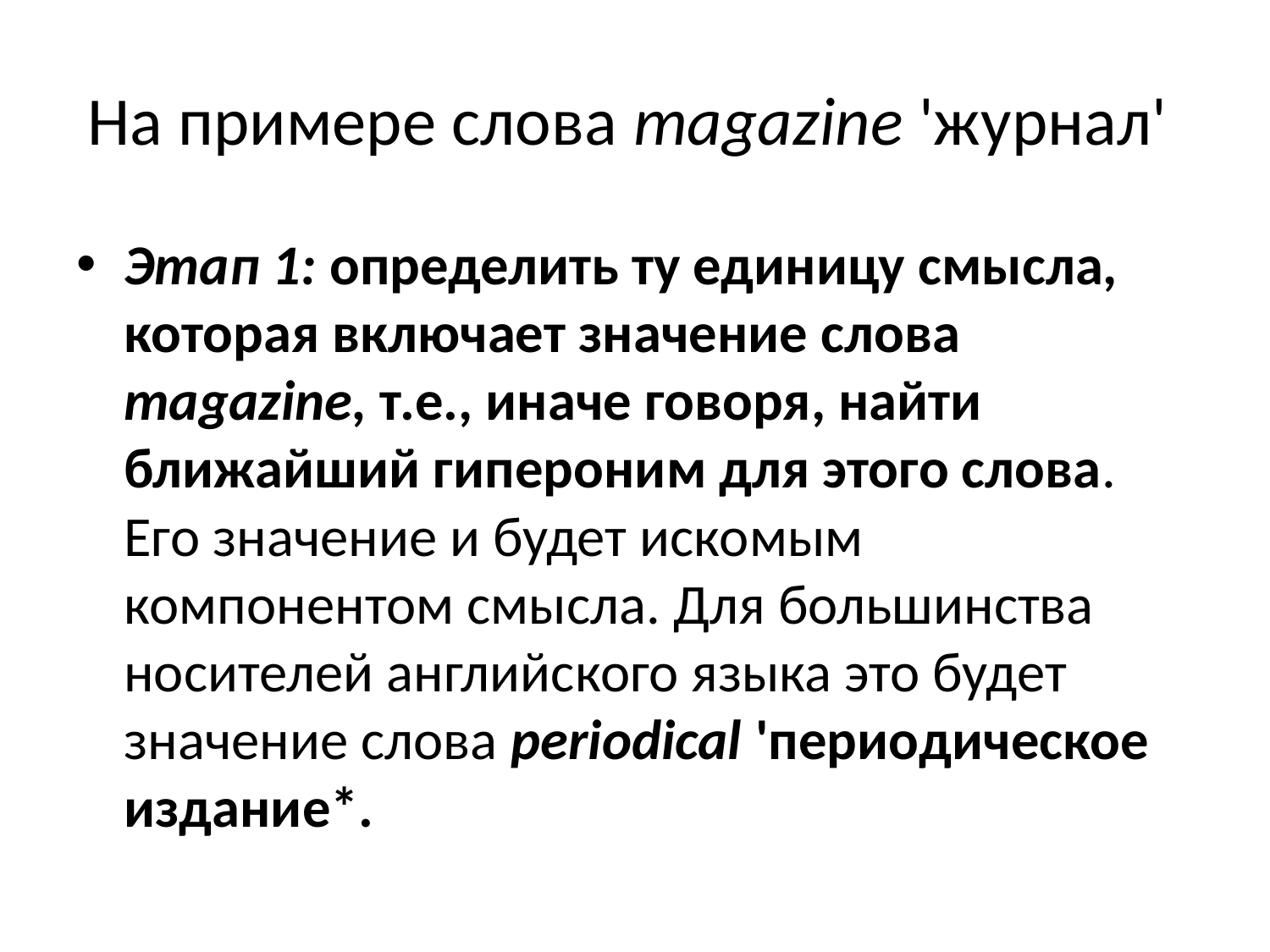

# На примере слова magazine 'журнал'
Этап 1: определить ту единицу смысла, которая включает значение слова magazine, т.е., иначе говоря, найти ближайший гипероним для этого слова. Его значение и будет искомым компонентом смысла. Для большинства носителей английского языка это будет значение слова periodical 'периодическое издание*.